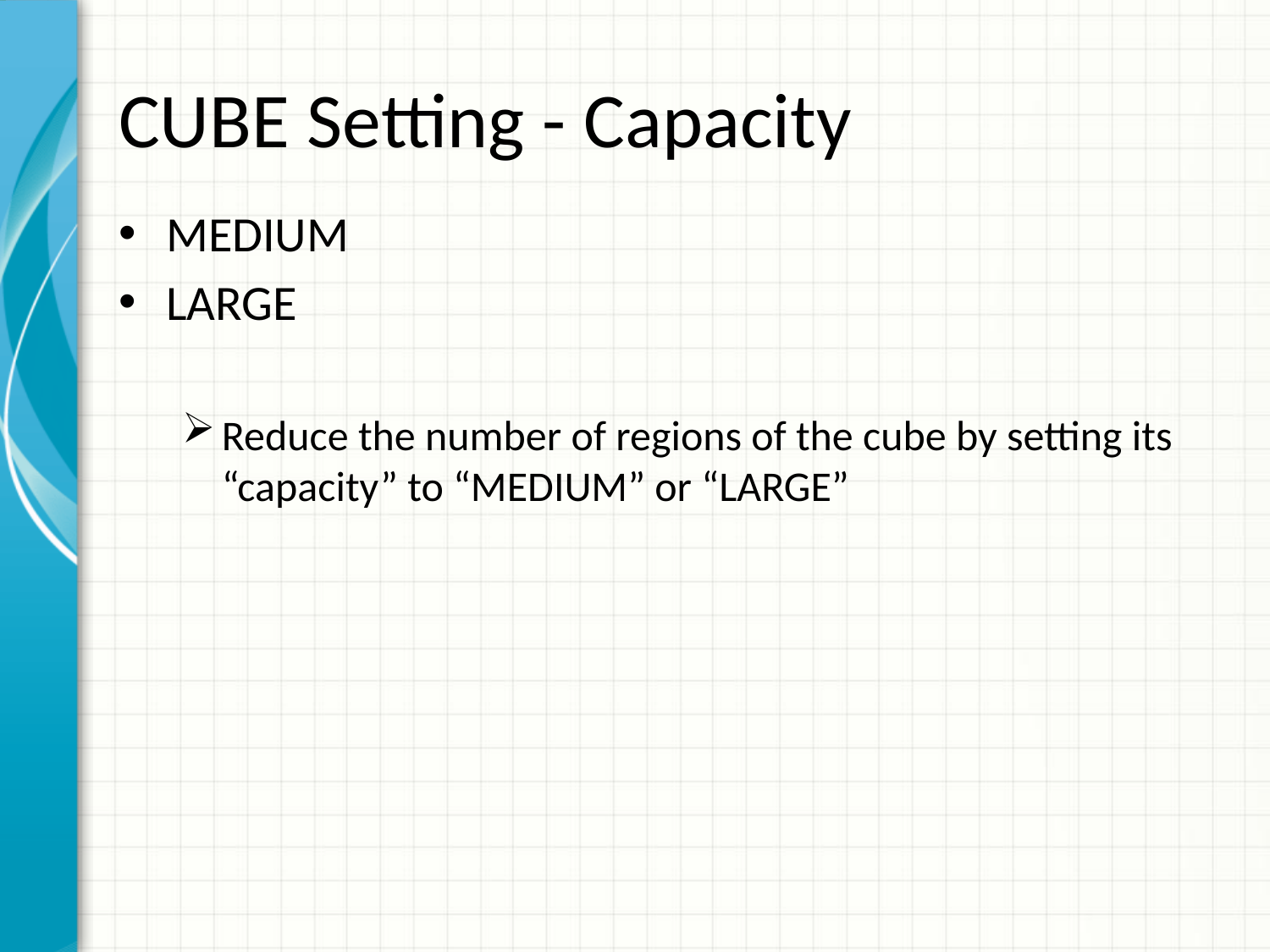

# CUBE Setting - Capacity
MEDIUM
LARGE

Reduce the number of regions of the cube by setting its “capacity” to “MEDIUM” or “LARGE”